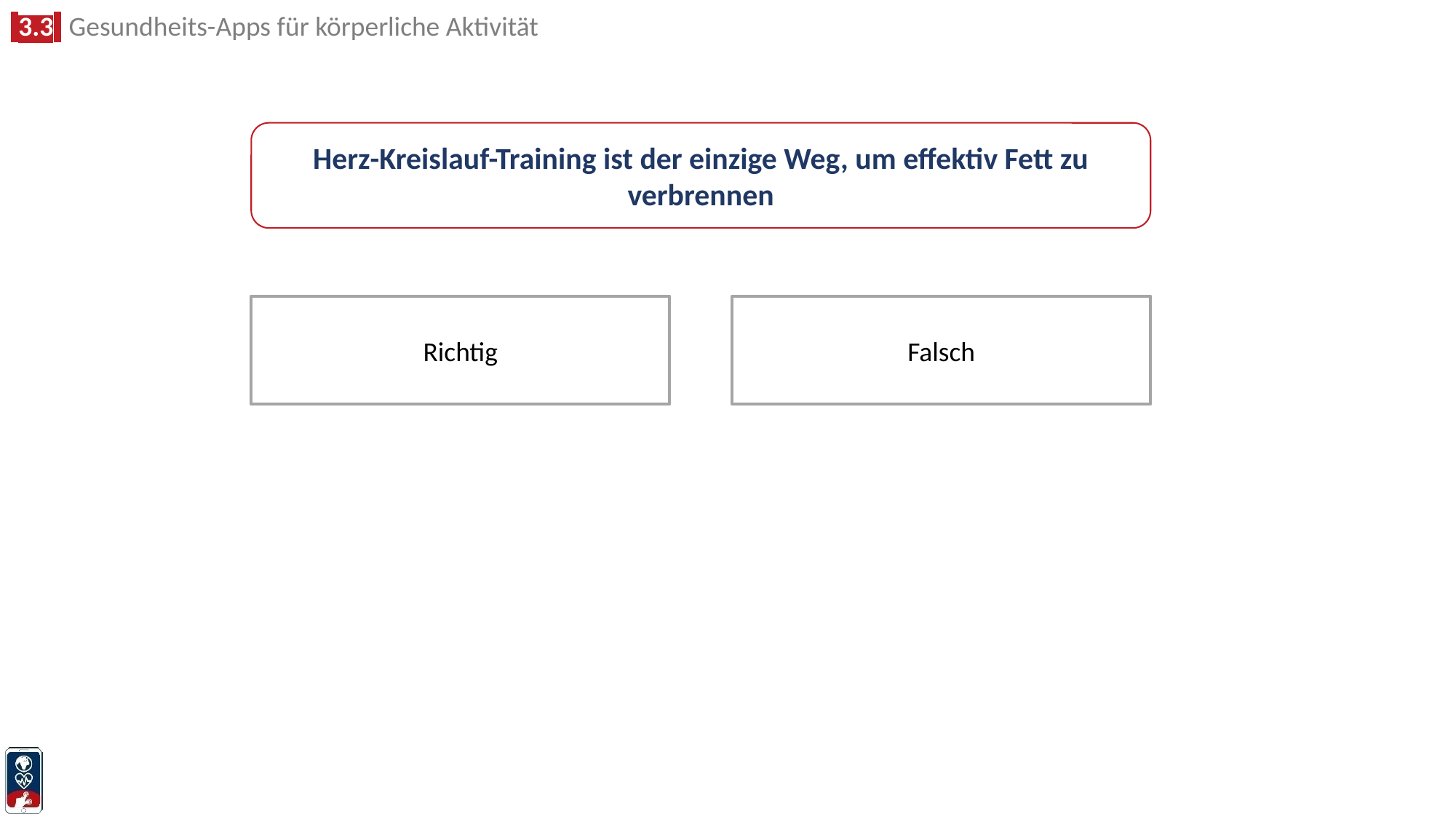

Herz-Kreislauf-Training ist der einzige Weg, um effektiv Fett zu verbrennen
Falsch
Richtig